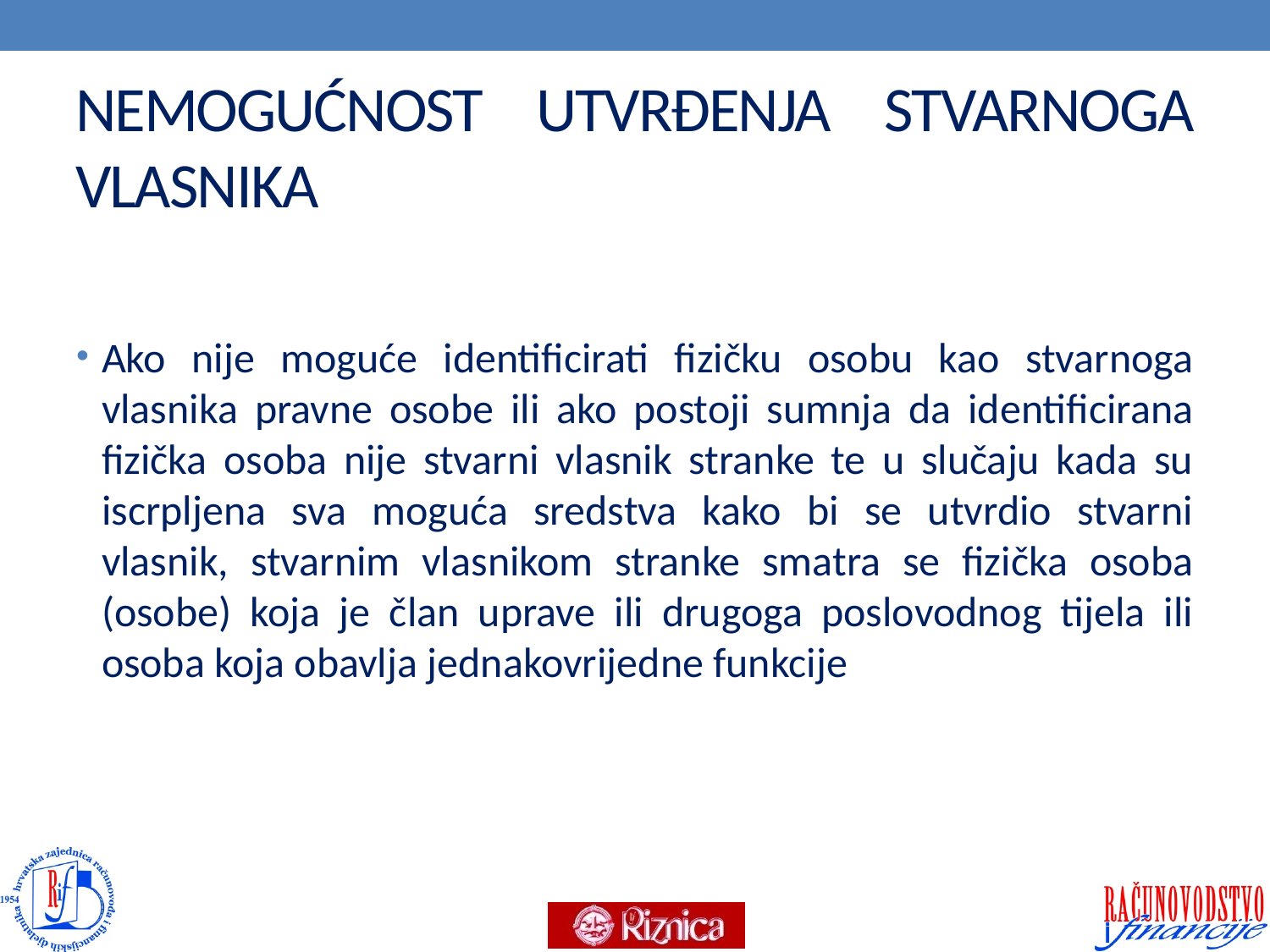

# NEMOGUĆNOST UTVRĐENJA STVARNOGA VLASNIKA

Ako nije moguće identificirati fizičku osobu kao stvarnoga vlasnika pravne osobe ili ako postoji sumnja da identificirana fizička osoba nije stvarni vlasnik stranke te u slučaju kada su iscrpljena sva moguća sredstva kako bi se utvrdio stvarni vlasnik, stvarnim vlasnikom stranke smatra se fizička osoba (osobe) koja je član uprave ili drugoga poslovodnog tijela ili osoba koja obavlja jednakovrijedne funkcije